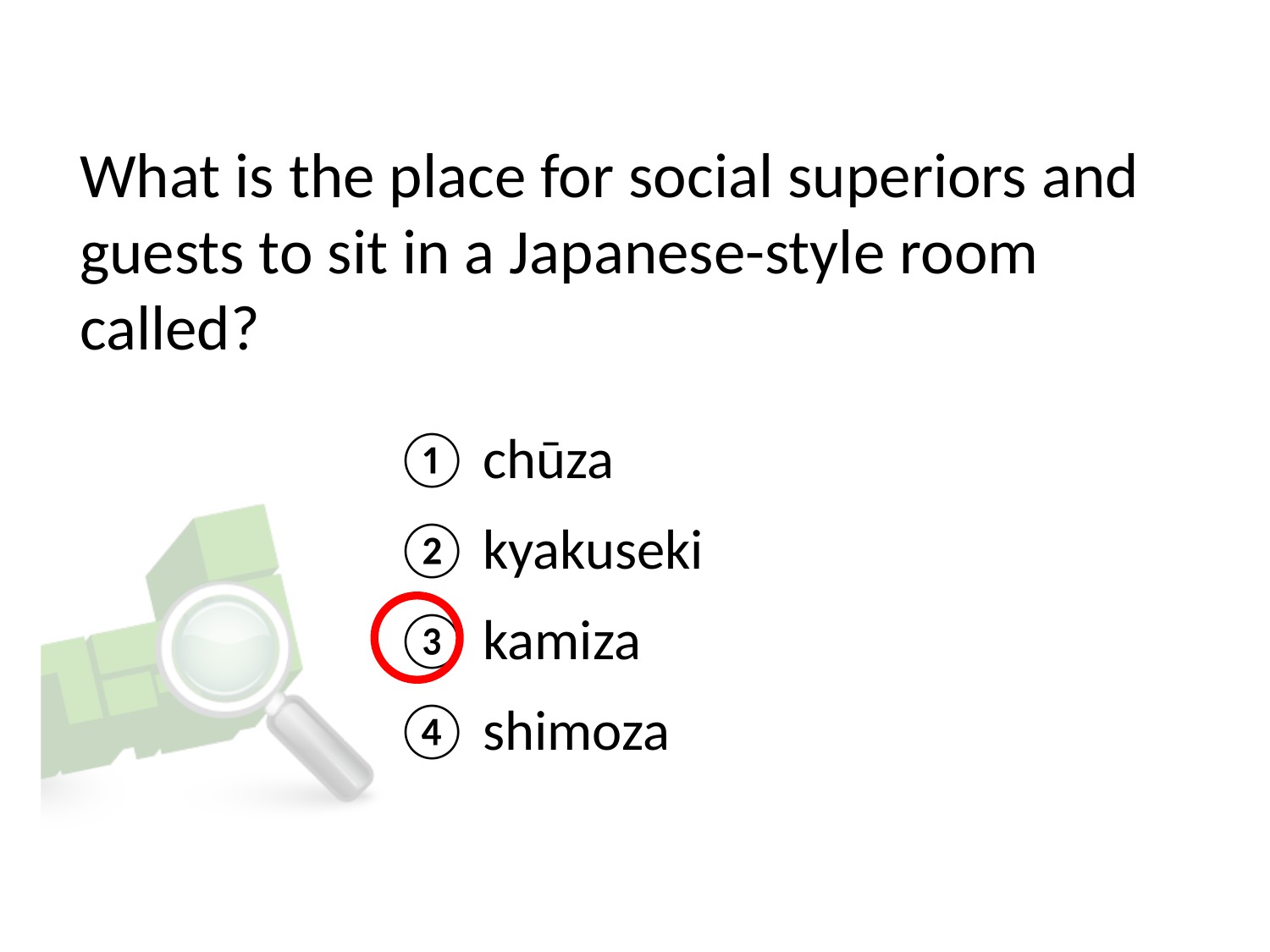

# What is the place for social superiors and guests to sit in a Japanese-style room called?
① chūza
② kyakuseki
③ kamiza
④ shimoza